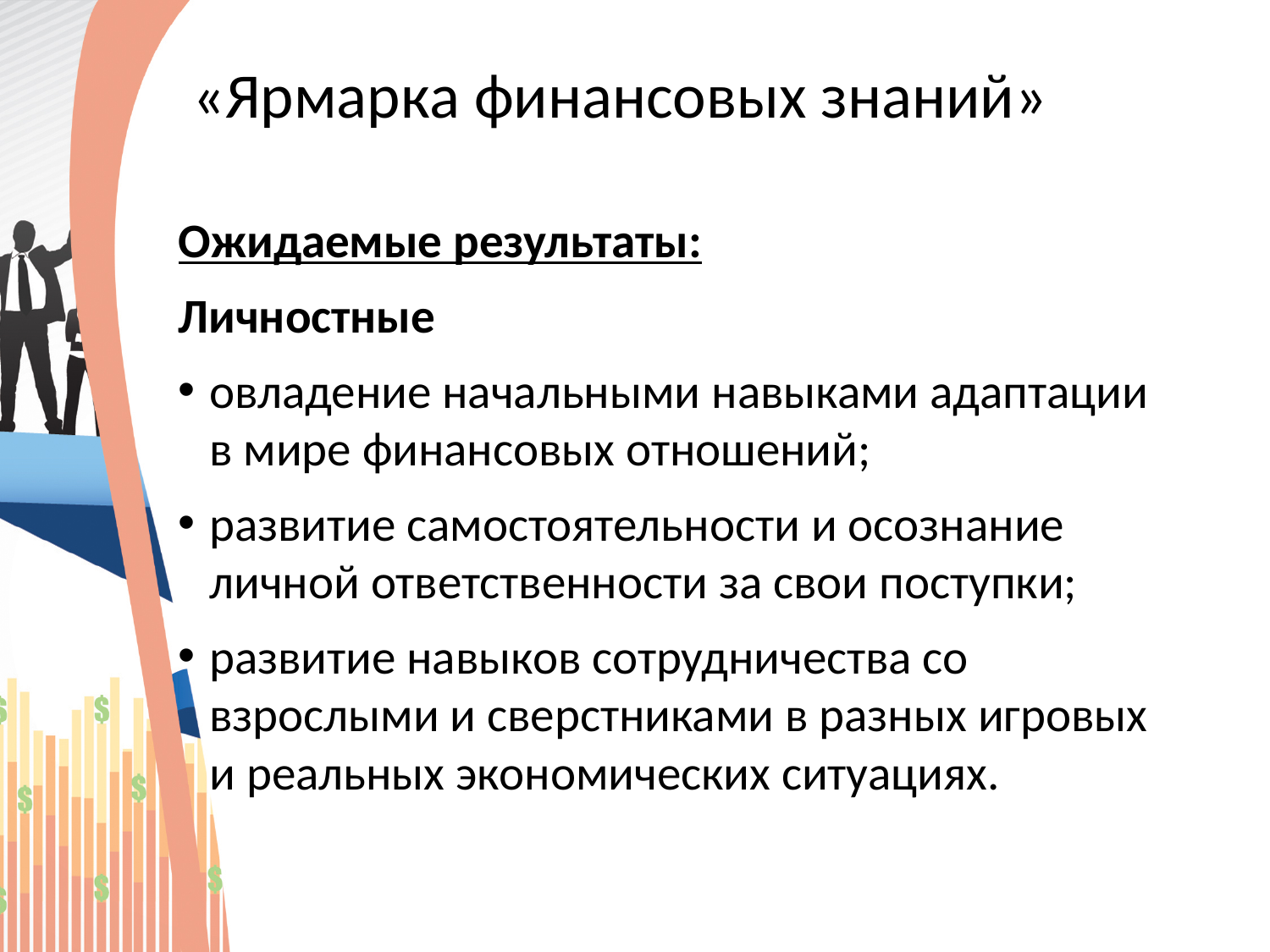

«Ярмарка финансовых знаний»
Ожидаемые результаты:
Личностные
овладение начальными навыками адаптации в мире финансовых отношений;
развитие самостоятельности и осознание личной ответственности за свои поступки;
развитие навыков сотрудничества со взрослыми и сверстниками в разных игровых и реальных экономических ситуациях.